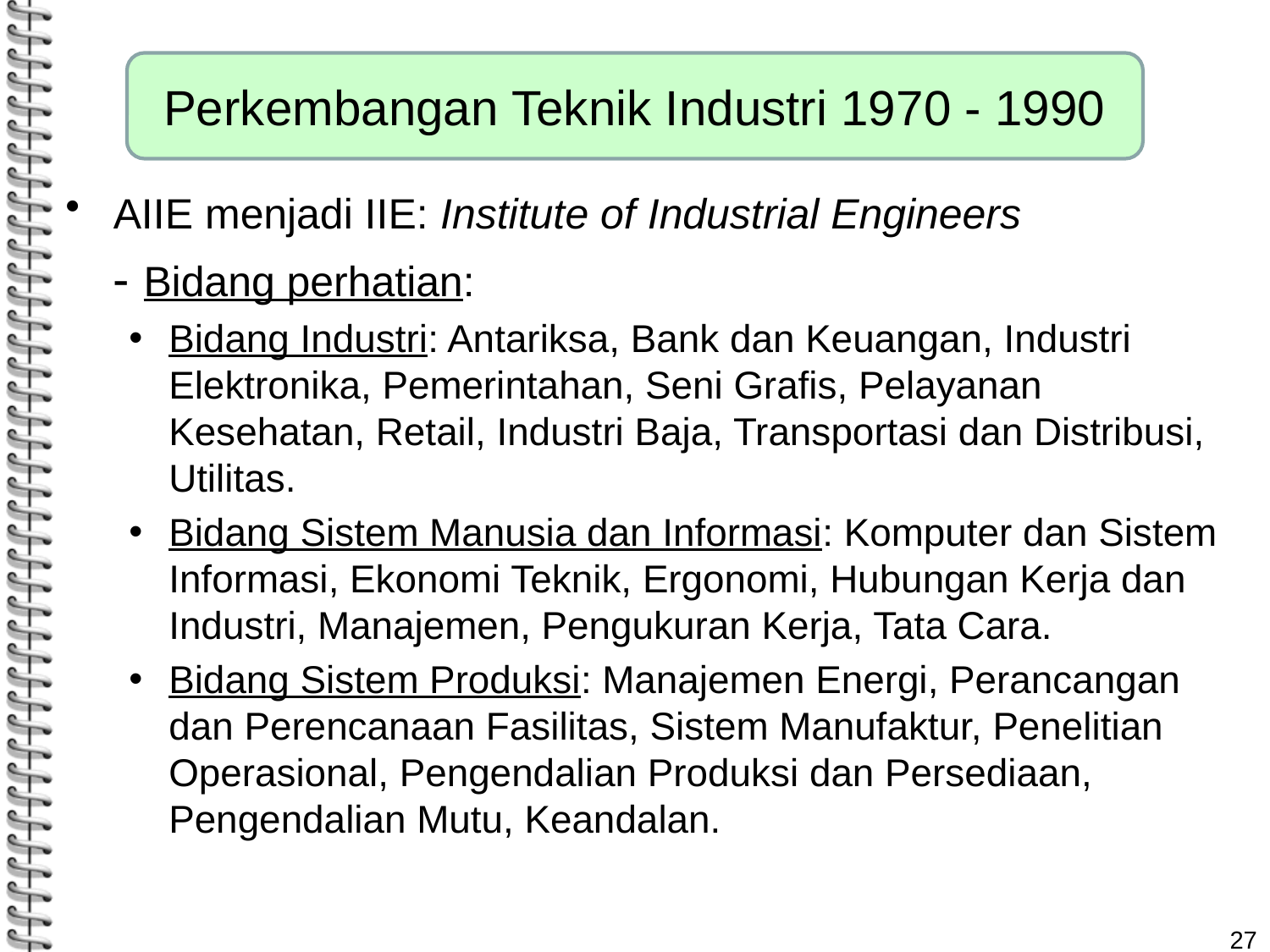

#
Perkembangan Teknik Industri 1970 - 1990
AIIE menjadi IIE: Institute of Industrial Engineers
	- Bidang perhatian:
Bidang Industri: Antariksa, Bank dan Keuangan, Industri Elektronika, Pemerintahan, Seni Grafis, Pelayanan Kesehatan, Retail, Industri Baja, Transportasi dan Distribusi, Utilitas.
Bidang Sistem Manusia dan Informasi: Komputer dan Sistem Informasi, Ekonomi Teknik, Ergonomi, Hubungan Kerja dan Industri, Manajemen, Pengukuran Kerja, Tata Cara.
Bidang Sistem Produksi: Manajemen Energi, Perancangan dan Perencanaan Fasilitas, Sistem Manufaktur, Penelitian Operasional, Pengendalian Produksi dan Persediaan, Pengendalian Mutu, Keandalan.
27